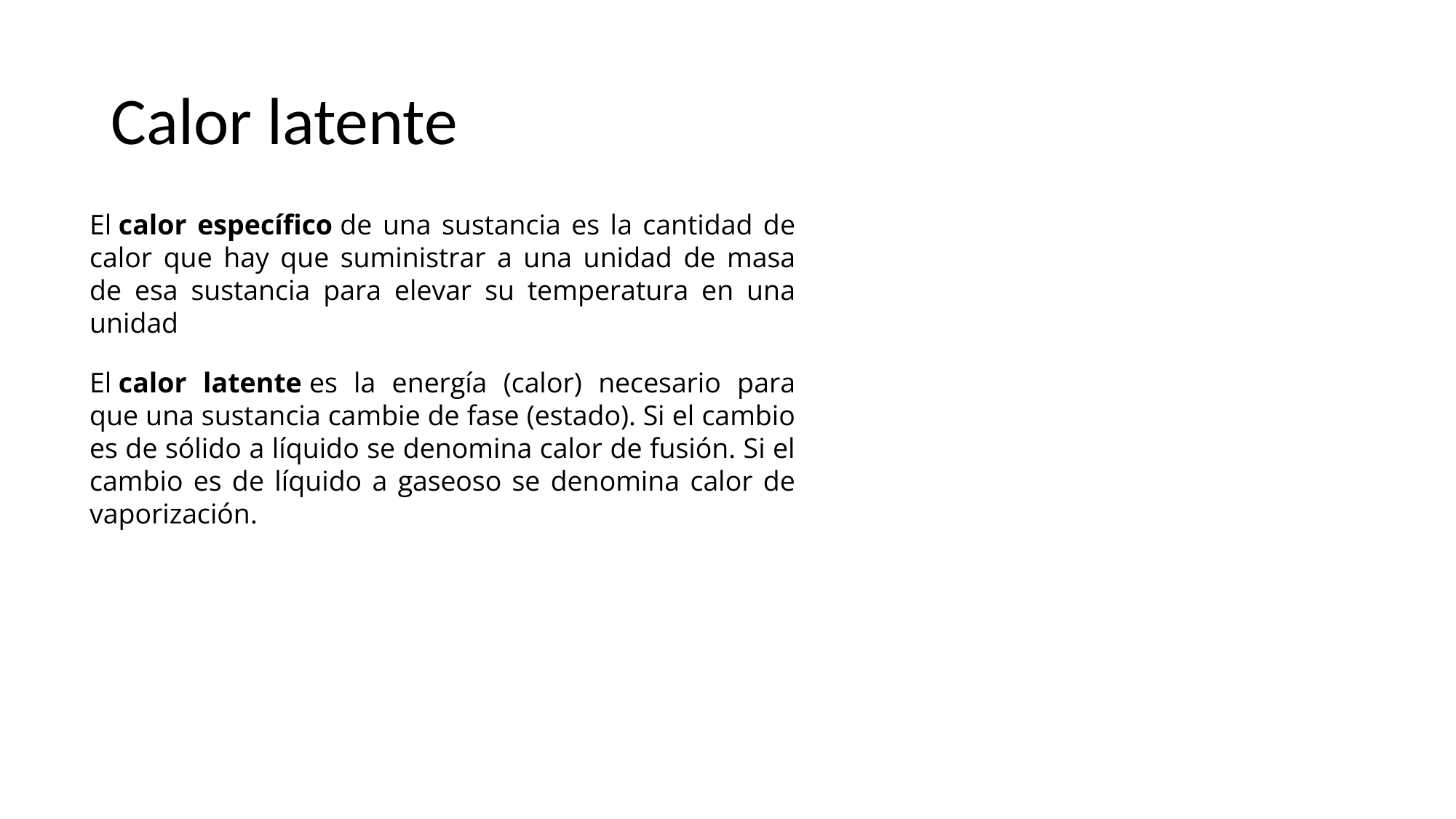

# Calor latente
El calor específico de una sustancia es la cantidad de calor que hay que suministrar a una unidad de masa de esa sustancia para elevar su temperatura en una unidad
El calor latente es la energía (calor) necesario para que una sustancia cambie de fase (estado). Si el cambio es de sólido a líquido se denomina calor de fusión. Si el cambio es de líquido a gaseoso se denomina calor de vaporización.